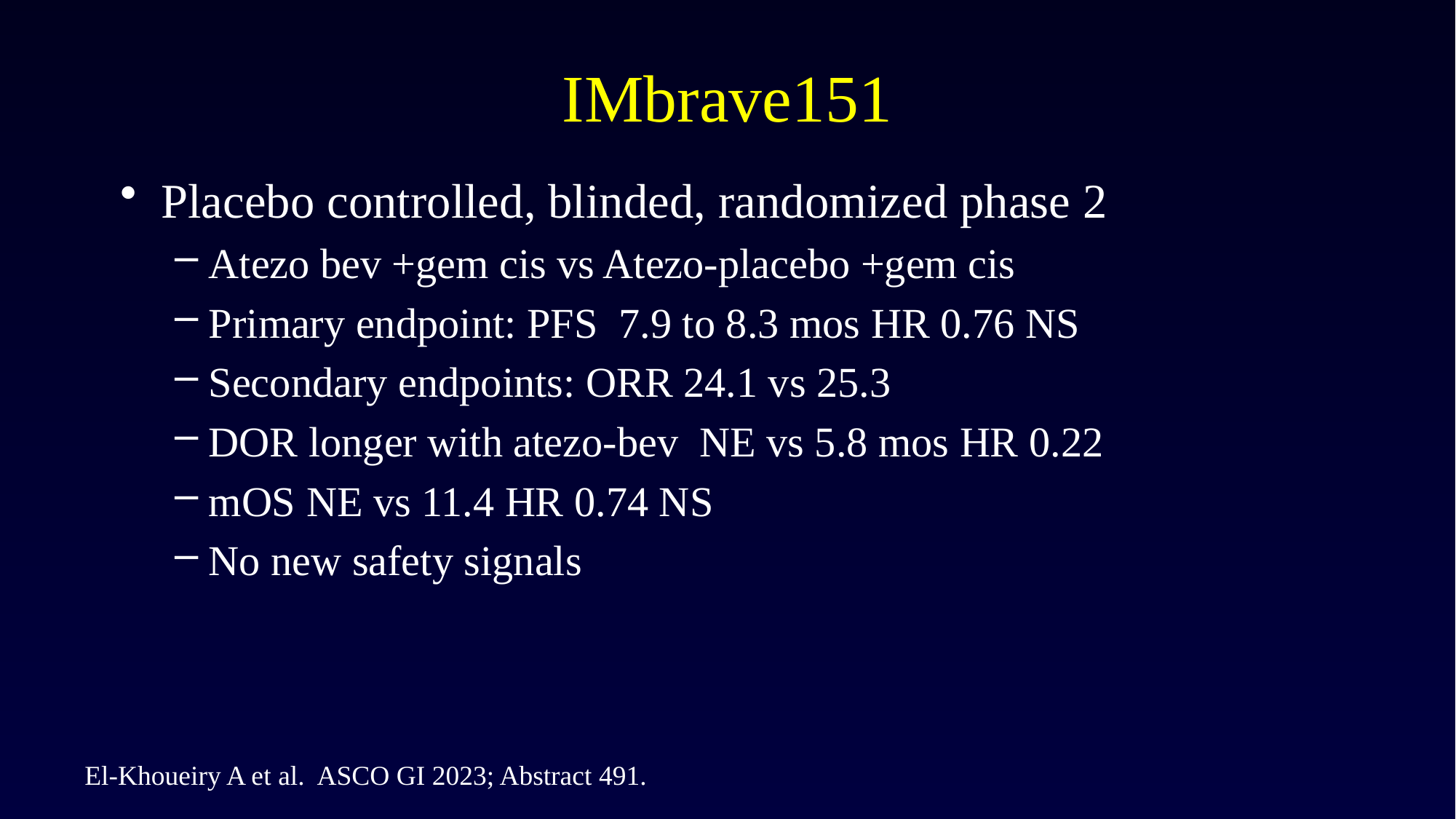

# IMbrave151
Placebo controlled, blinded, randomized phase 2
Atezo bev +gem cis vs Atezo-placebo +gem cis
Primary endpoint: PFS  7.9 to 8.3 mos HR 0.76 NS
Secondary endpoints: ORR 24.1 vs 25.3
DOR longer with atezo-bev  NE vs 5.8 mos HR 0.22
mOS NE vs 11.4 HR 0.74 NS
No new safety signals
El-Khoueiry A et al.  ASCO GI 2023; Abstract 491.